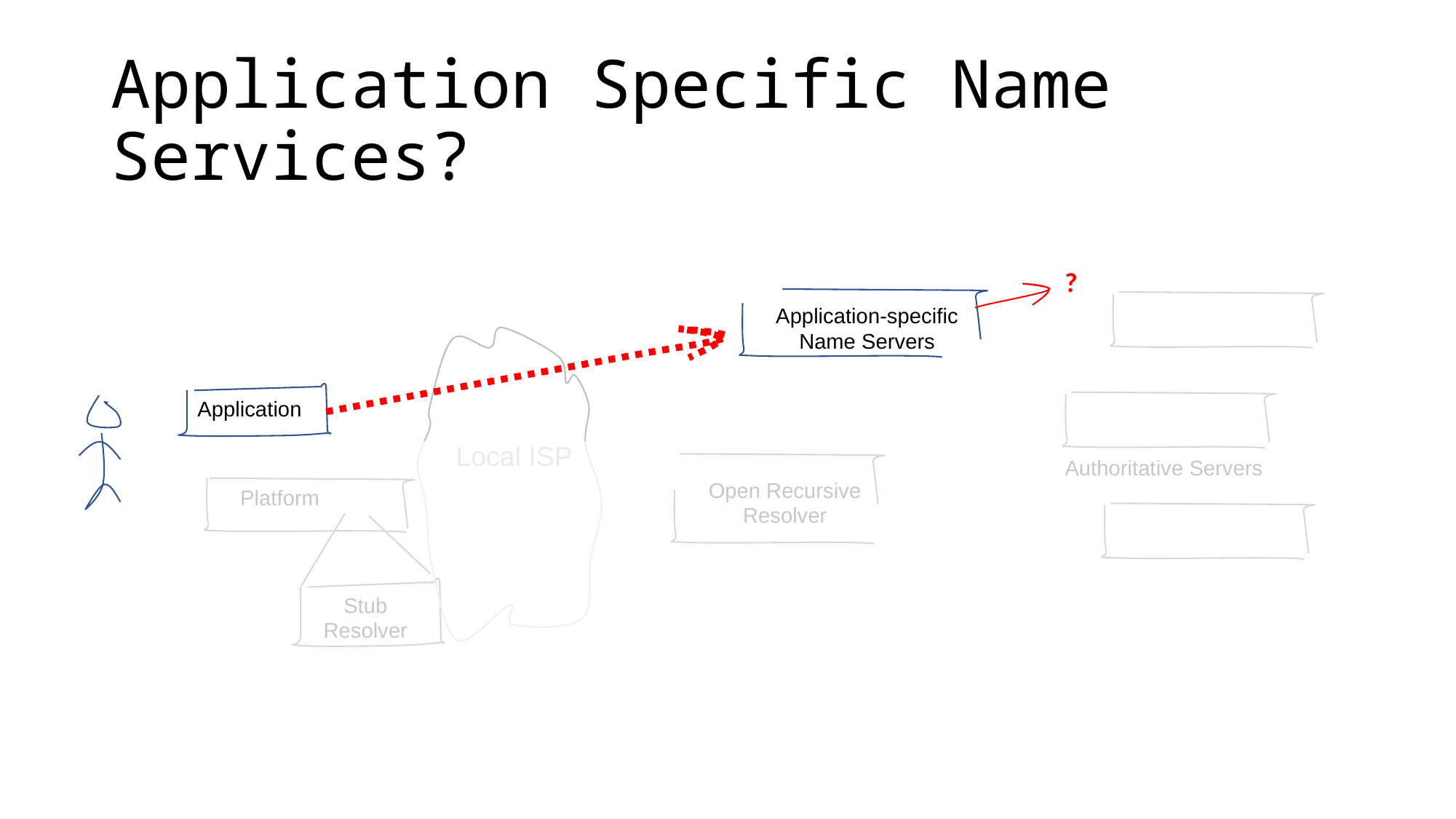

# Application Specific Name Services?
?

Application-specific Name Servers

Application

Local ISP

Authoritative Servers

Open Recursive
Resolver

Platform

Stub Resolver